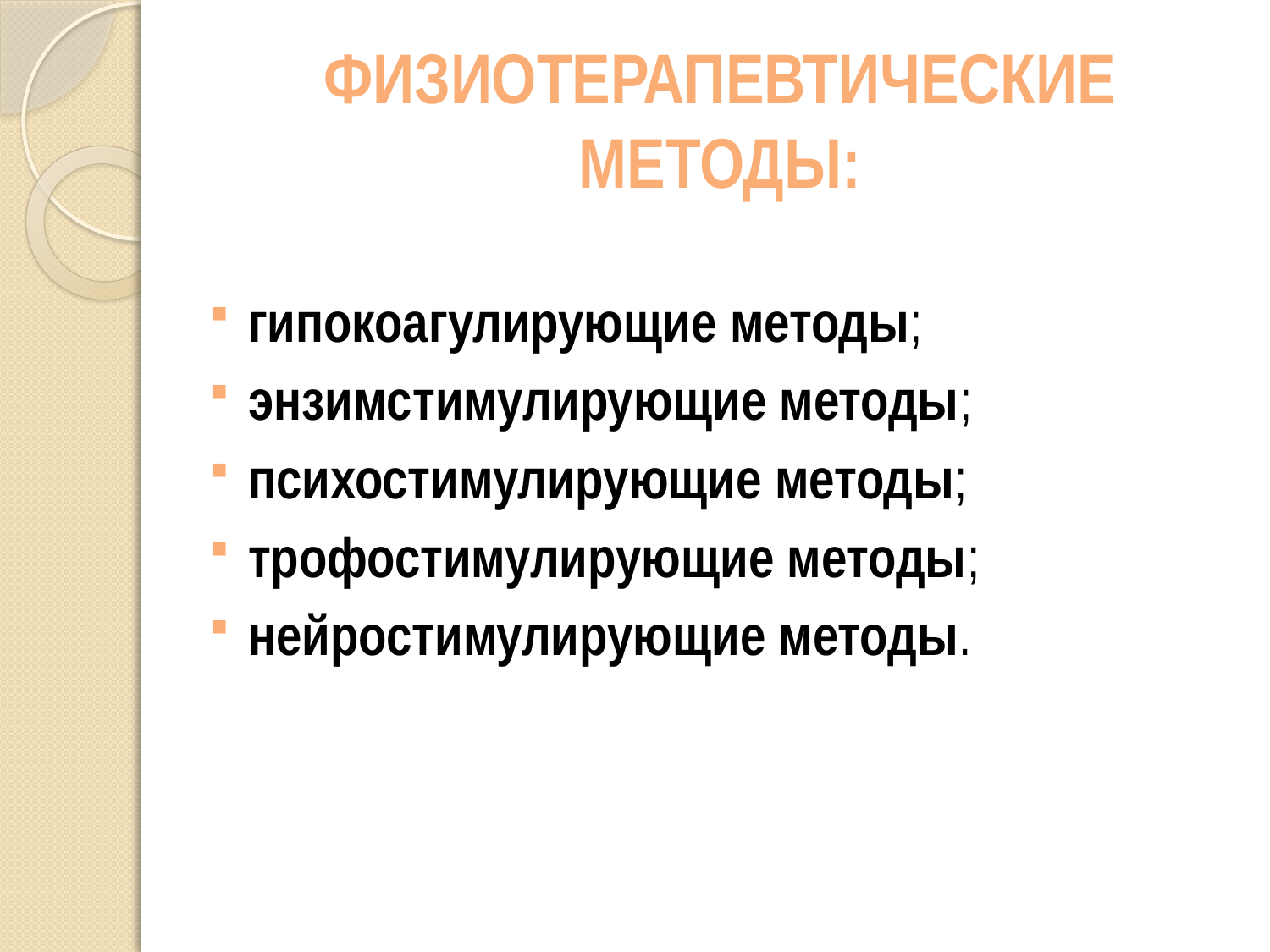

# ФИЗИОТЕРАПЕВТИЧЕСКИЕ МЕТОДЫ:

гипокоагулирующие методы;
энзимстимулирующие методы;
психостимулирующие методы;
трофостимулирующие методы;
нейростимулирующие методы.